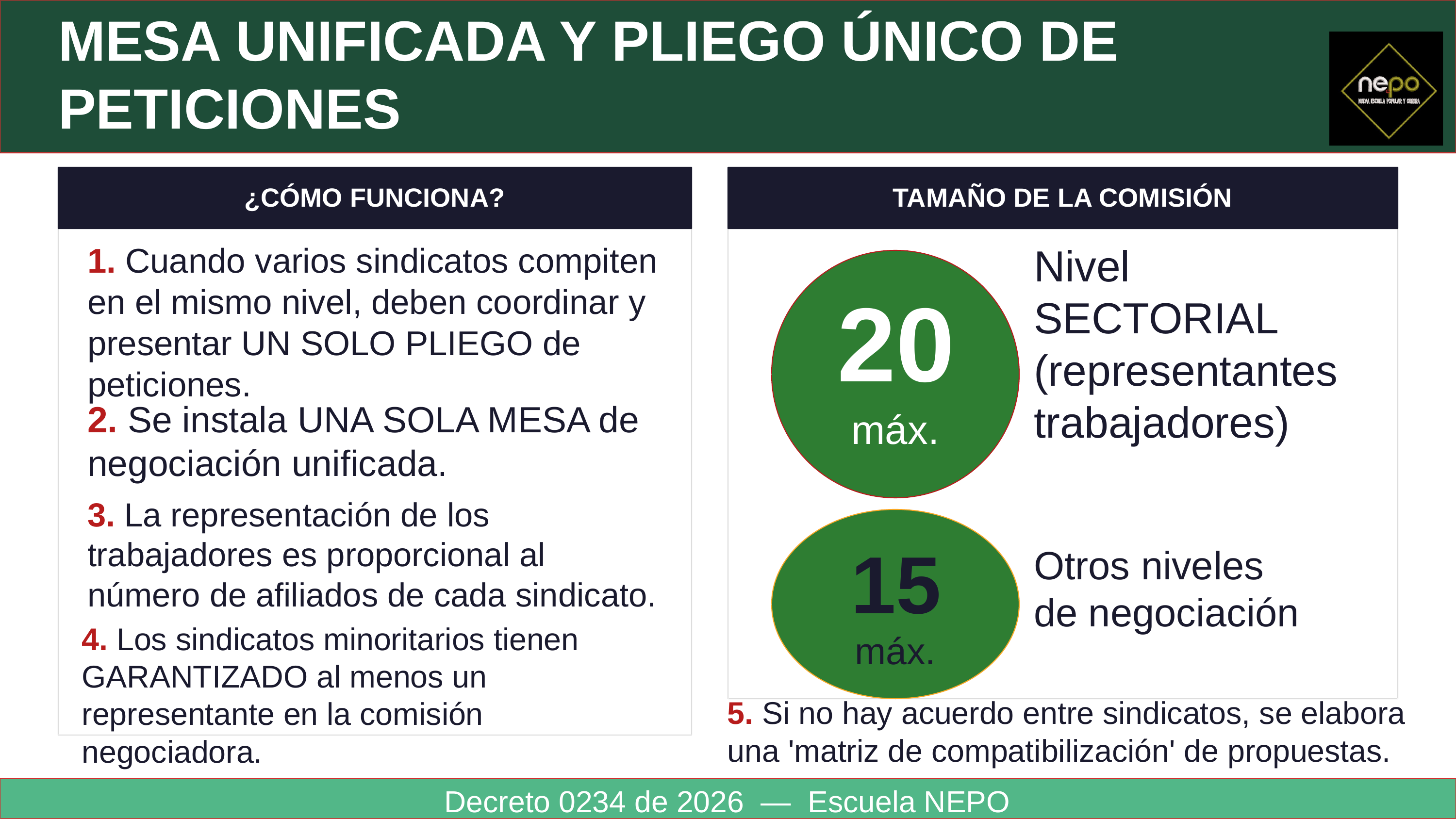

MESA UNIFICADA Y PLIEGO ÚNICO DE PETICIONES

¿CÓMO FUNCIONA?

TAMAÑO DE LA COMISIÓN
1. Cuando varios sindicatos compiten en el mismo nivel, deben coordinar y presentar UN SOLO PLIEGO de peticiones.

20

Nivel SECTORIAL
(representantes trabajadores)
2. Se instala UNA SOLA MESA de negociación unificada.
máx.
3. La representación de los trabajadores es proporcional al número de afiliados de cada sindicato.

15

Otros niveles
de negociación
4. Los sindicatos minoritarios tienen GARANTIZADO al menos un representante en la comisión negociadora.
máx.
5. Si no hay acuerdo entre sindicatos, se elabora una 'matriz de compatibilización' de propuestas.

Decreto 0234 de 2026  —  Escuela NEPO